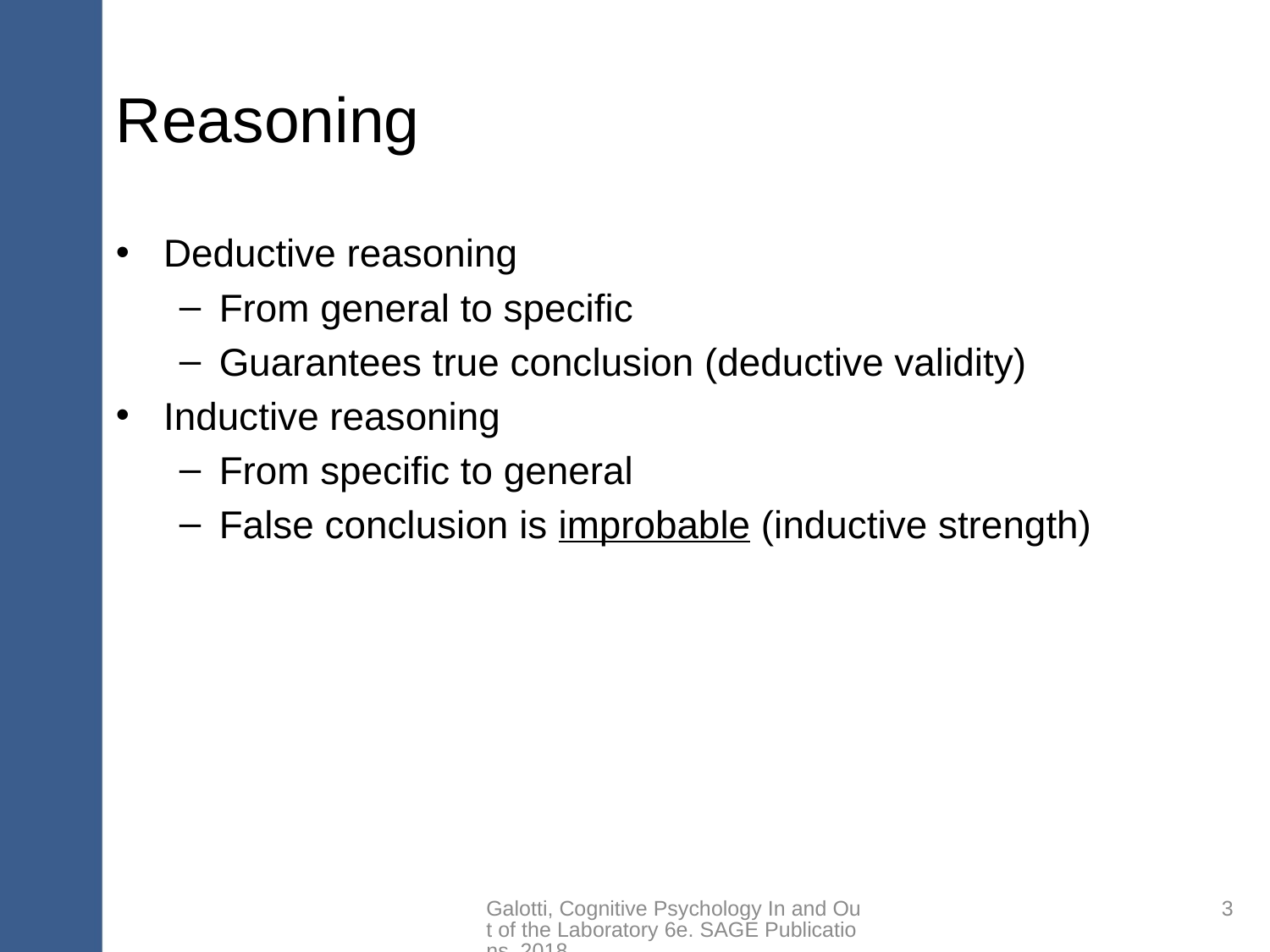

# Reasoning
Deductive reasoning
From general to specific
Guarantees true conclusion (deductive validity)
Inductive reasoning
From specific to general
False conclusion is improbable (inductive strength)
Galotti, Cognitive Psychology In and Out of the Laboratory 6e. SAGE Publications, 2018.
3